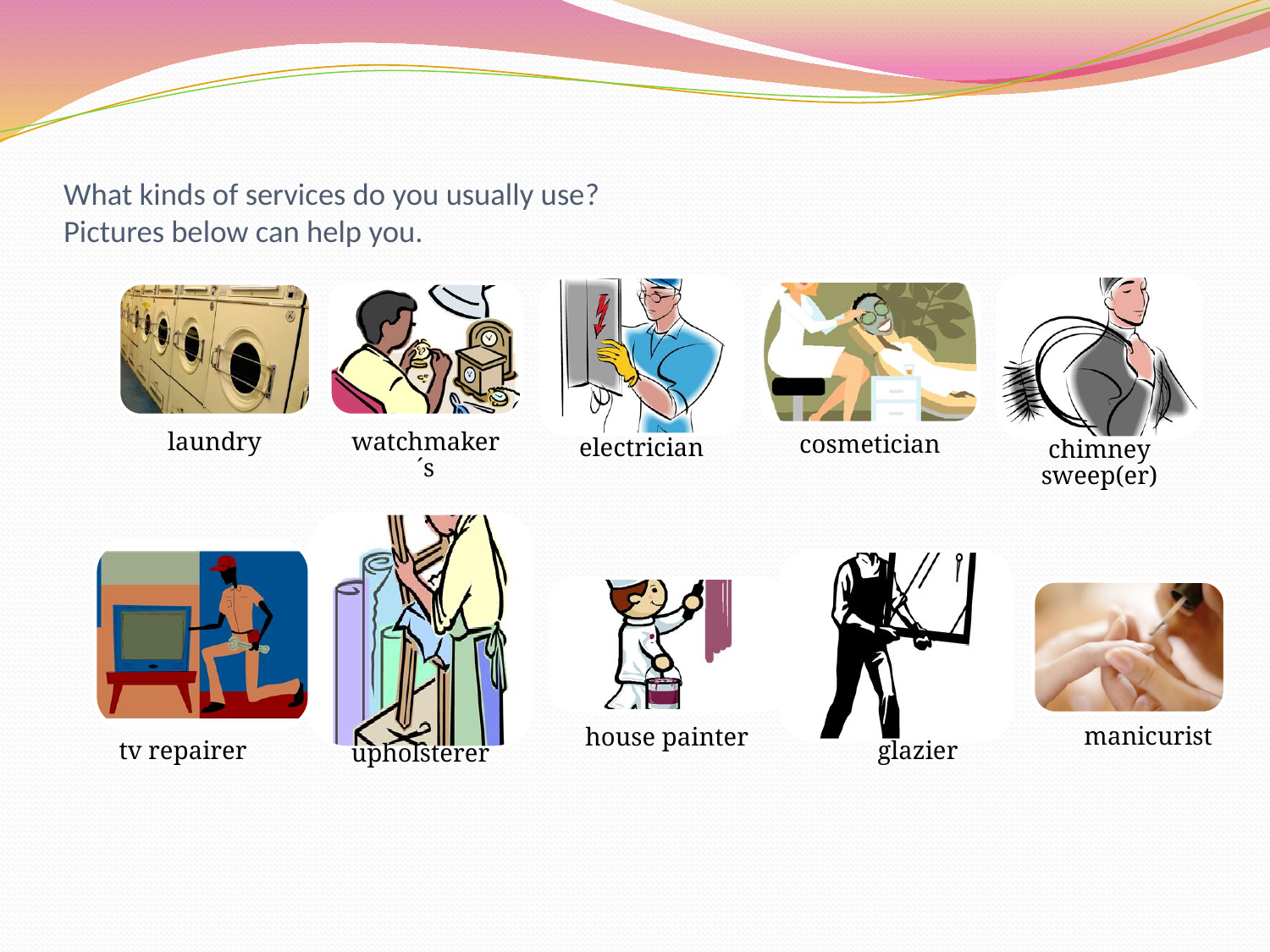

# What kinds of services do you usually use? Pictures below can help you.
laundry
watchmaker´s
electrician
cosmetician
chimney sweep(er)
tv repairer

upholsterer
house painter
glazier
manicurist